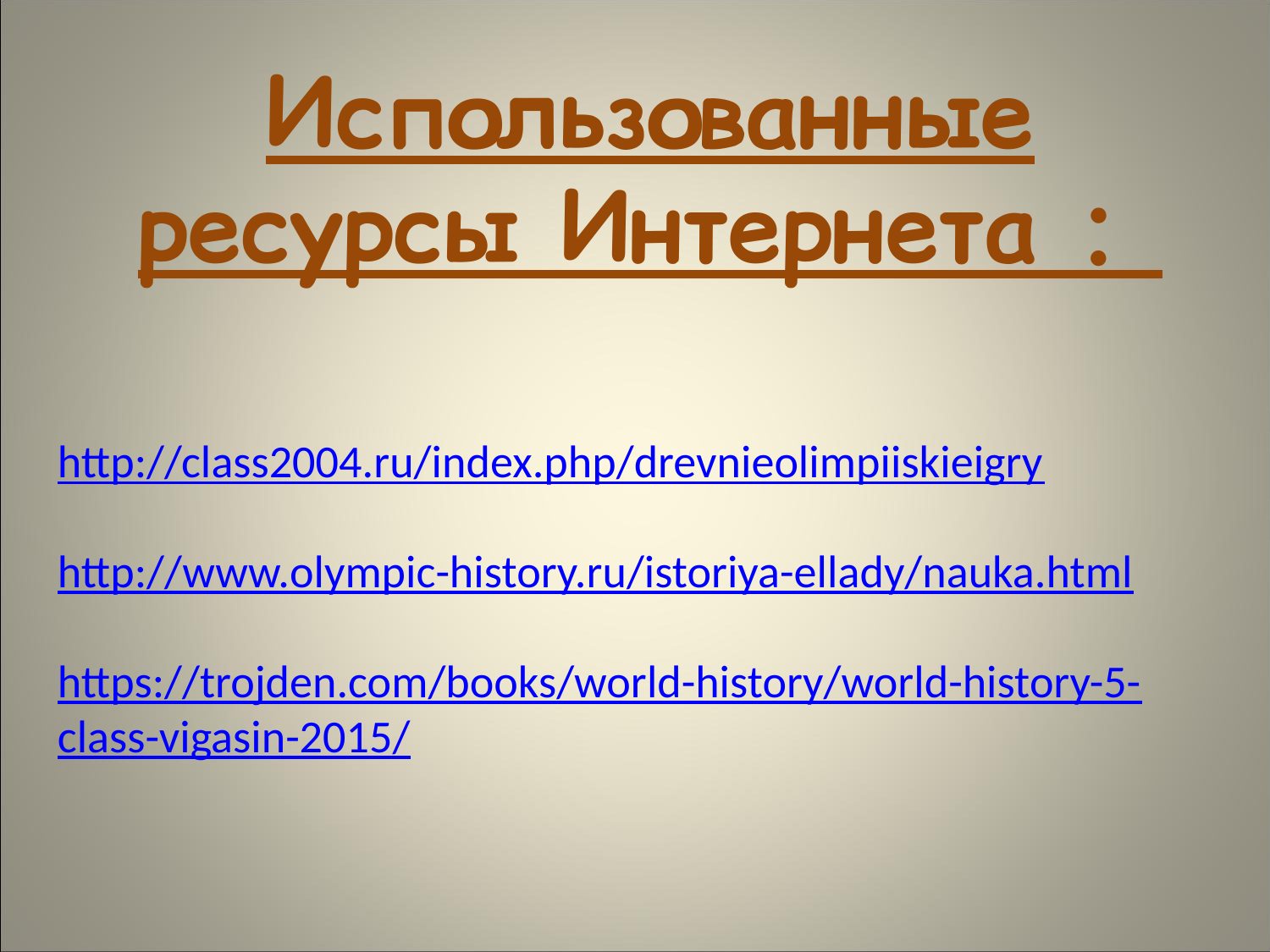

Использованные ресурсы Интернета :

http://class2004.ru/index.php/drevnieolimpiiskieigry

http://www.olympic-history.ru/istoriya-ellady/nauka.html

https://trojden.com/books/world-history/world-history-5-class-vigasin-2015/